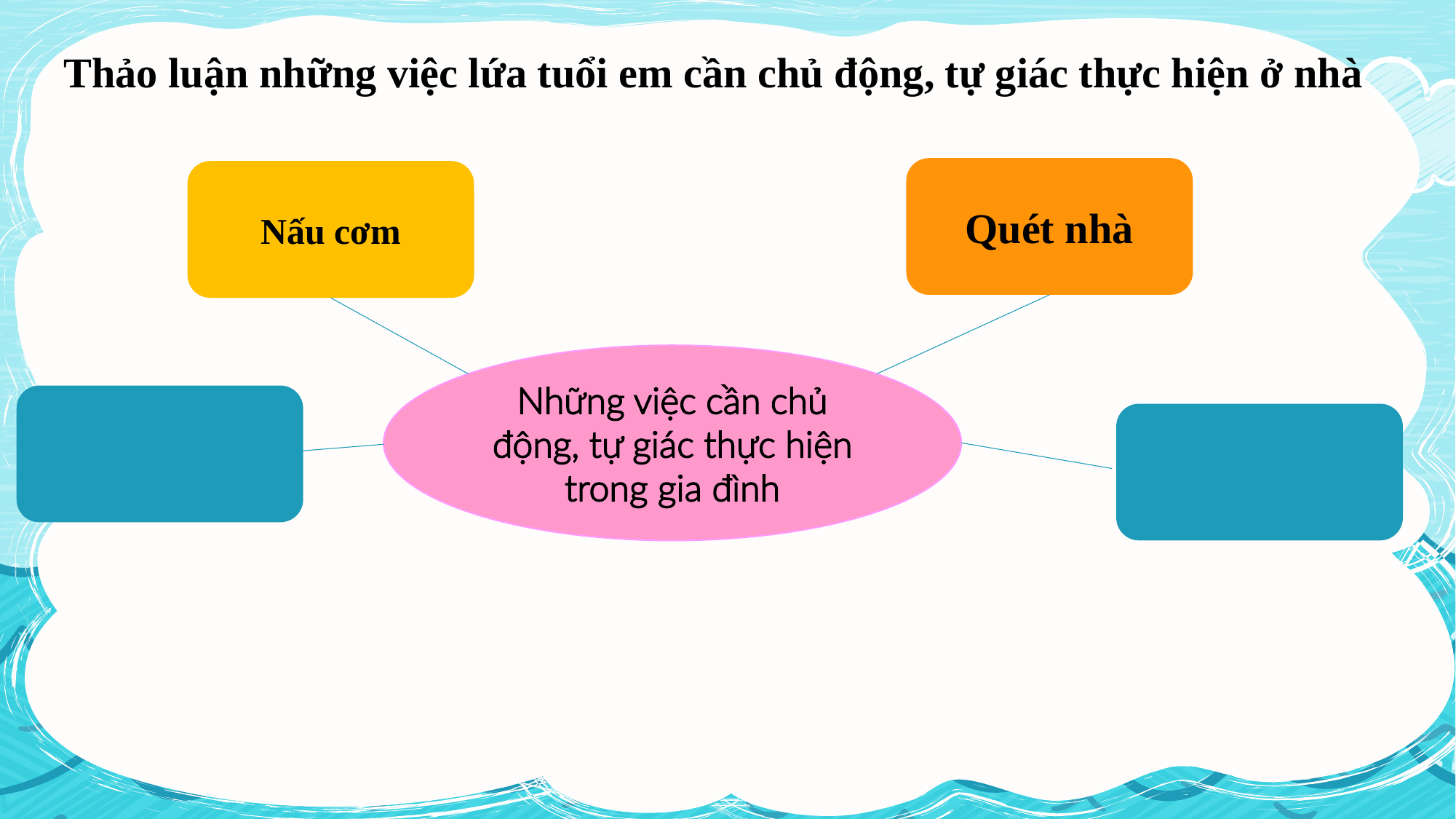

Thảo luận những việc lứa tuổi em cần chủ động, tự giác thực hiện ở nhà
Quét nhà
Nấu cơm
Những việc cần chủ động, tự giác thực hiện trong gia đình